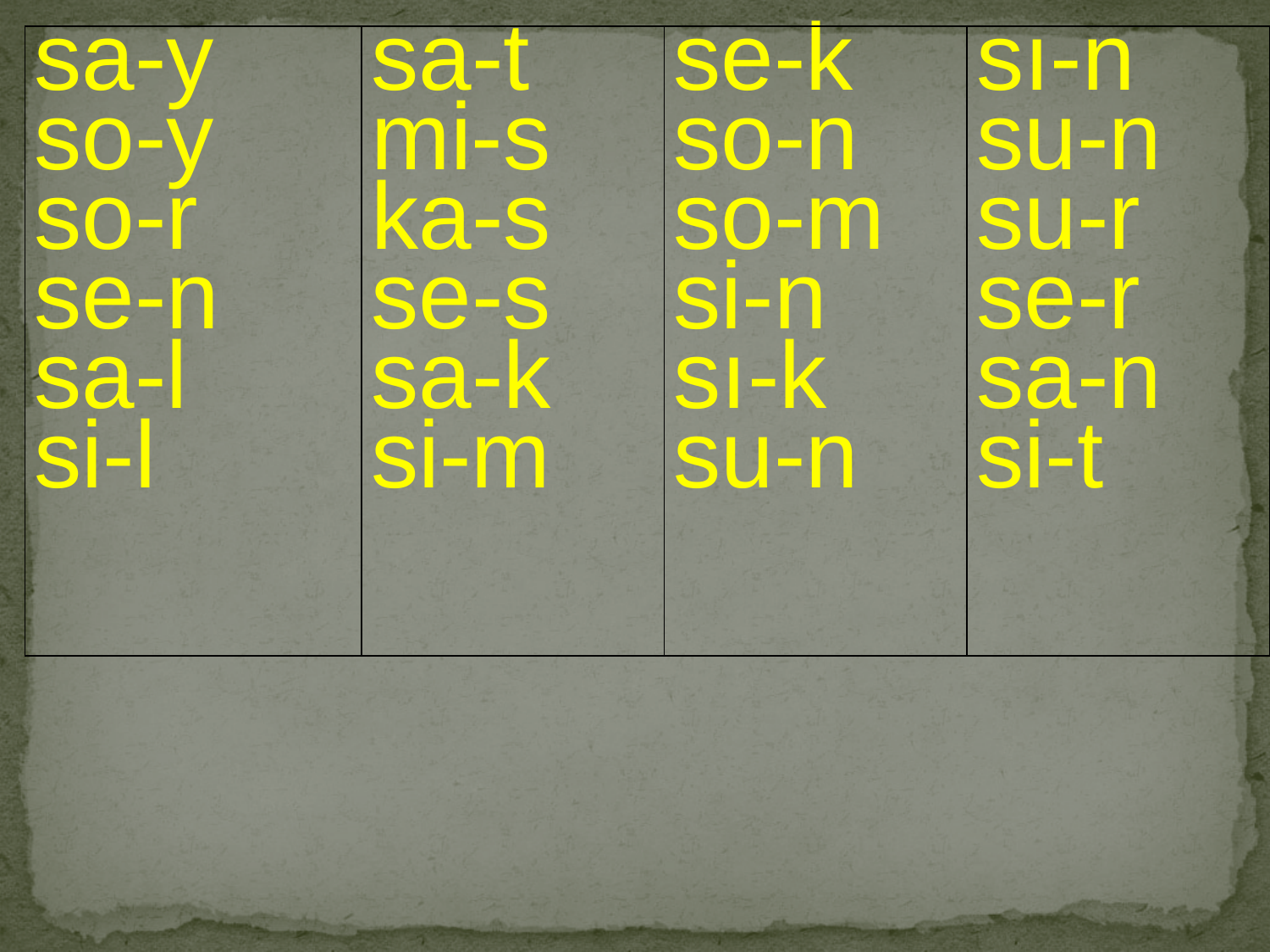

| sa-y so-y so-r se-n sa-l si-l | sa-t mi-s ka-s se-s sa-k si-m | se-k so-n so-m si-n sı-k su-n | sı-n su-n su-r se-r sa-n si-t |
| --- | --- | --- | --- |